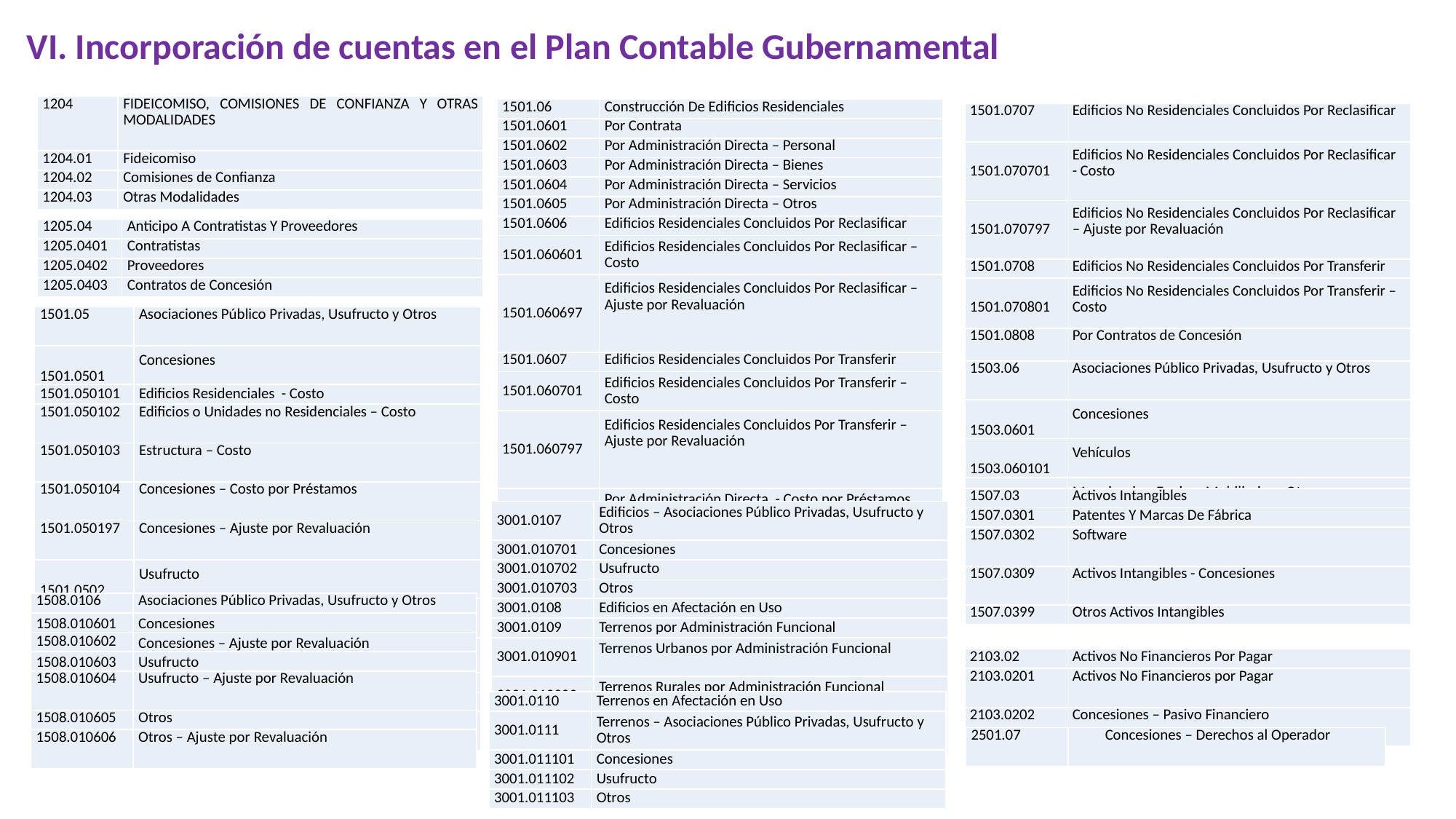

VI. Incorporación de cuentas en el Plan Contable Gubernamental
| 1204 | FIDEICOMISO, COMISIONES DE CONFIANZA Y OTRAS MODALIDADES |
| --- | --- |
| 1204.01 | Fideicomiso |
| 1204.02 | Comisiones de Confianza |
| 1204.03 | Otras Modalidades |
| 1501.06 | Construcción De Edificios Residenciales |
| --- | --- |
| 1501.0601 | Por Contrata |
| 1501.0602 | Por Administración Directa – Personal |
| 1501.0603 | Por Administración Directa – Bienes |
| 1501.0604 | Por Administración Directa – Servicios |
| 1501.0605 | Por Administración Directa – Otros |
| 1501.0606 | Edificios Residenciales Concluidos Por Reclasificar |
| 1501.060601 | Edificios Residenciales Concluidos Por Reclasificar – Costo |
| 1501.060697 | Edificios Residenciales Concluidos Por Reclasificar – Ajuste por Revaluación |
| 1501.0607 | Edificios Residenciales Concluidos Por Transferir |
| 1501.060701 | Edificios Residenciales Concluidos Por Transferir – Costo |
| 1501.060797 | Edificios Residenciales Concluidos Por Transferir – Ajuste por Revaluación |
| 1501.0608 | Por Administración Directa - Costo por Préstamos |
| 1501.0609 | Por Contratos de Concesión |
| 1501.0707 | Edificios No Residenciales Concluidos Por Reclasificar |
| --- | --- |
| 1501.070701 | Edificios No Residenciales Concluidos Por Reclasificar - Costo |
| 1501.070797 | Edificios No Residenciales Concluidos Por Reclasificar – Ajuste por Revaluación |
| 1501.0708 | Edificios No Residenciales Concluidos Por Transferir |
| 1501.070801 | Edificios No Residenciales Concluidos Por Transferir – Costo |
| 1501.070897 | Edificios No Residenciales Concluidos Por Transferir – Ajuste por Revaluación |
| 1501.0709 | Por Contratos de Concesión |
| 1205.04 | Anticipo A Contratistas Y Proveedores |
| --- | --- |
| 1205.0401 | Contratistas |
| 1205.0402 | Proveedores |
| 1205.0403 | Contratos de Concesión |
| 1501.05 | Asociaciones Público Privadas, Usufructo y Otros |
| --- | --- |
| 1501.0501 | Concesiones |
| 1501.050101 | Edificios Residenciales - Costo |
| 1501.050102 | Edificios o Unidades no Residenciales – Costo |
| 1501.050103 | Estructura – Costo |
| 1501.050104 | Concesiones – Costo por Préstamos |
| 1501.050197 | Concesiones – Ajuste por Revaluación |
| 1501.0502 | Usufructo |
| 1501.050201 | Usufructo - Costo |
| 1501.050297 | Usufructo – Ajuste por Revaluación |
| 1501.0503 | Otros |
| 1501.050301 | Otros - Costo |
| 1501.050397 | Otros – Ajuste por Revaluación |
| 1501.0808 | Por Contratos de Concesión |
| --- | --- |
| 1503.06 | Asociaciones Público Privadas, Usufructo y Otros |
| --- | --- |
| 1503.0601 | Concesiones |
| 1503.060101 | Vehículos |
| 1503.060102 | Maquinarias, Equipo, Mobiliario y Otros |
| 1503.0602 | Usufructo |
| 1503.0603 | Otros |
| 1507.03 | Activos Intangibles |
| --- | --- |
| 1507.0301 | Patentes Y Marcas De Fábrica |
| 1507.0302 | Software |
| 1507.0309 | Activos Intangibles - Concesiones |
| 1507.0399 | Otros Activos Intangibles |
| 3001.0107 | Edificios – Asociaciones Público Privadas, Usufructo y Otros |
| --- | --- |
| 3001.010701 | Concesiones |
| 3001.010702 | Usufructo |
| 3001.010703 | Otros |
| 3001.0108 | Edificios en Afectación en Uso |
| 3001.0109 | Terrenos por Administración Funcional |
| 3001.010901 | Terrenos Urbanos por Administración Funcional |
| 3001.010902 | Terrenos Rurales por Administración Funcional |
| 3001.010903 | Terrenos Eriazos por Administración Funcional |
| 1508.0106 | Asociaciones Público Privadas, Usufructo y Otros |
| --- | --- |
| 1508.010601 | Concesiones |
| 1508.010602 | Concesiones – Ajuste por Revaluación |
| 1508.010603 | Usufructo |
| 1508.010604 | Usufructo – Ajuste por Revaluación |
| 1508.010605 | Otros |
| 1508.010606 | Otros – Ajuste por Revaluación |
| 2103.02 | Activos No Financieros Por Pagar |
| --- | --- |
| 2103.0201 | Activos No Financieros por Pagar |
| 2103.0202 | Concesiones – Pasivo Financiero |
| 3001.0110 | Terrenos en Afectación en Uso |
| --- | --- |
| 3001.0111 | Terrenos – Asociaciones Público Privadas, Usufructo y Otros |
| 3001.011101 | Concesiones |
| 3001.011102 | Usufructo |
| 3001.011103 | Otros |
| 2501.07 | Concesiones – Derechos al Operador |
| --- | --- |